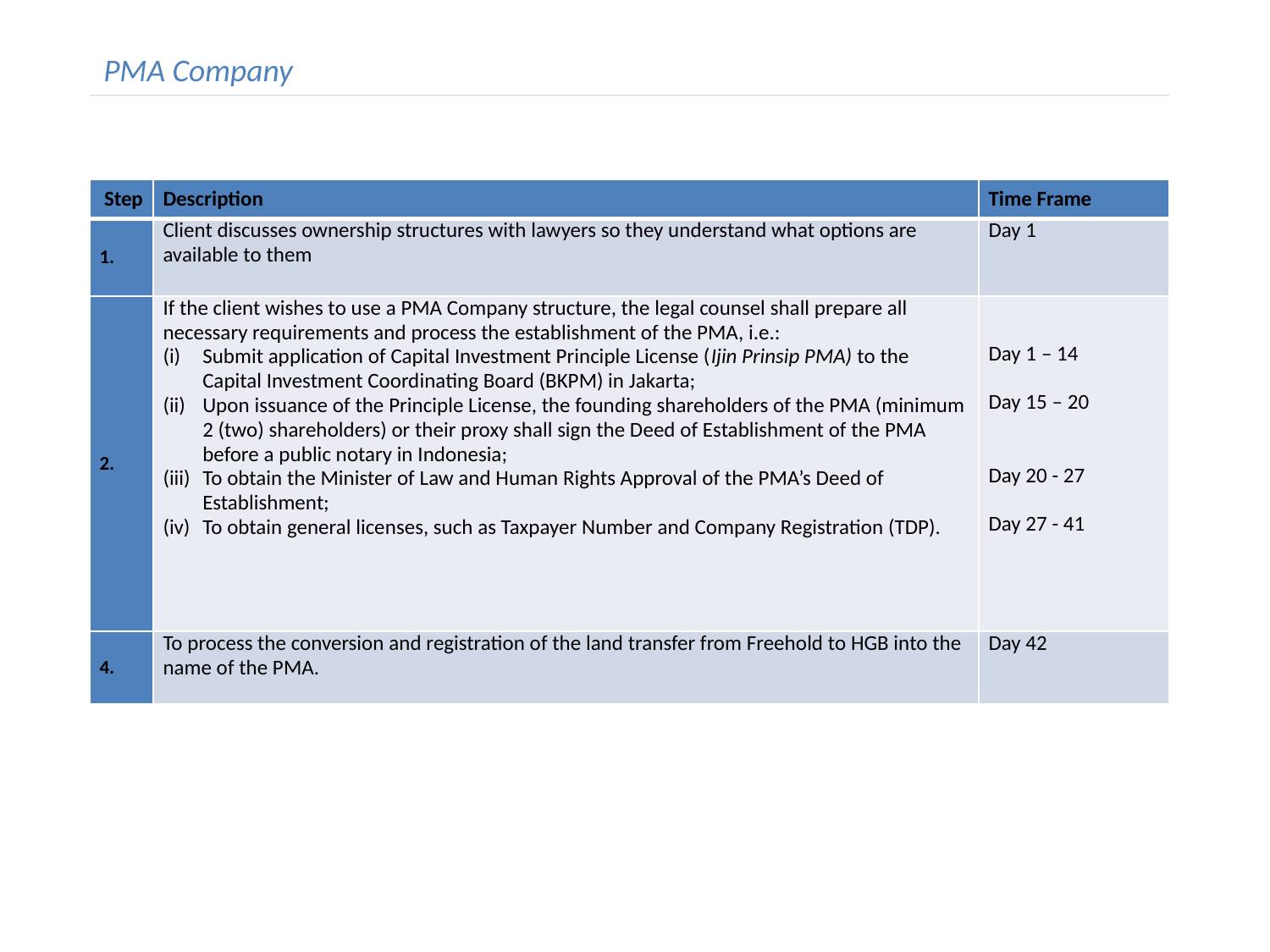

PMA Company
| Step | Description | Time Frame |
| --- | --- | --- |
| 1. | Client discusses ownership structures with lawyers so they understand what options are available to them | Day 1 |
| 2. | If the client wishes to use a PMA Company structure, the legal counsel shall prepare all necessary requirements and process the establishment of the PMA, i.e.: Submit application of Capital Investment Principle License (Ijin Prinsip PMA) to the Capital Investment Coordinating Board (BKPM) in Jakarta; Upon issuance of the Principle License, the founding shareholders of the PMA (minimum 2 (two) shareholders) or their proxy shall sign the Deed of Establishment of the PMA before a public notary in Indonesia; To obtain the Minister of Law and Human Rights Approval of the PMA’s Deed of Establishment; To obtain general licenses, such as Taxpayer Number and Company Registration (TDP). | Day 1 – 14 Day 15 – 20 Day 20 - 27 Day 27 - 41 |
| 4. | To process the conversion and registration of the land transfer from Freehold to HGB into the name of the PMA. | Day 42 |